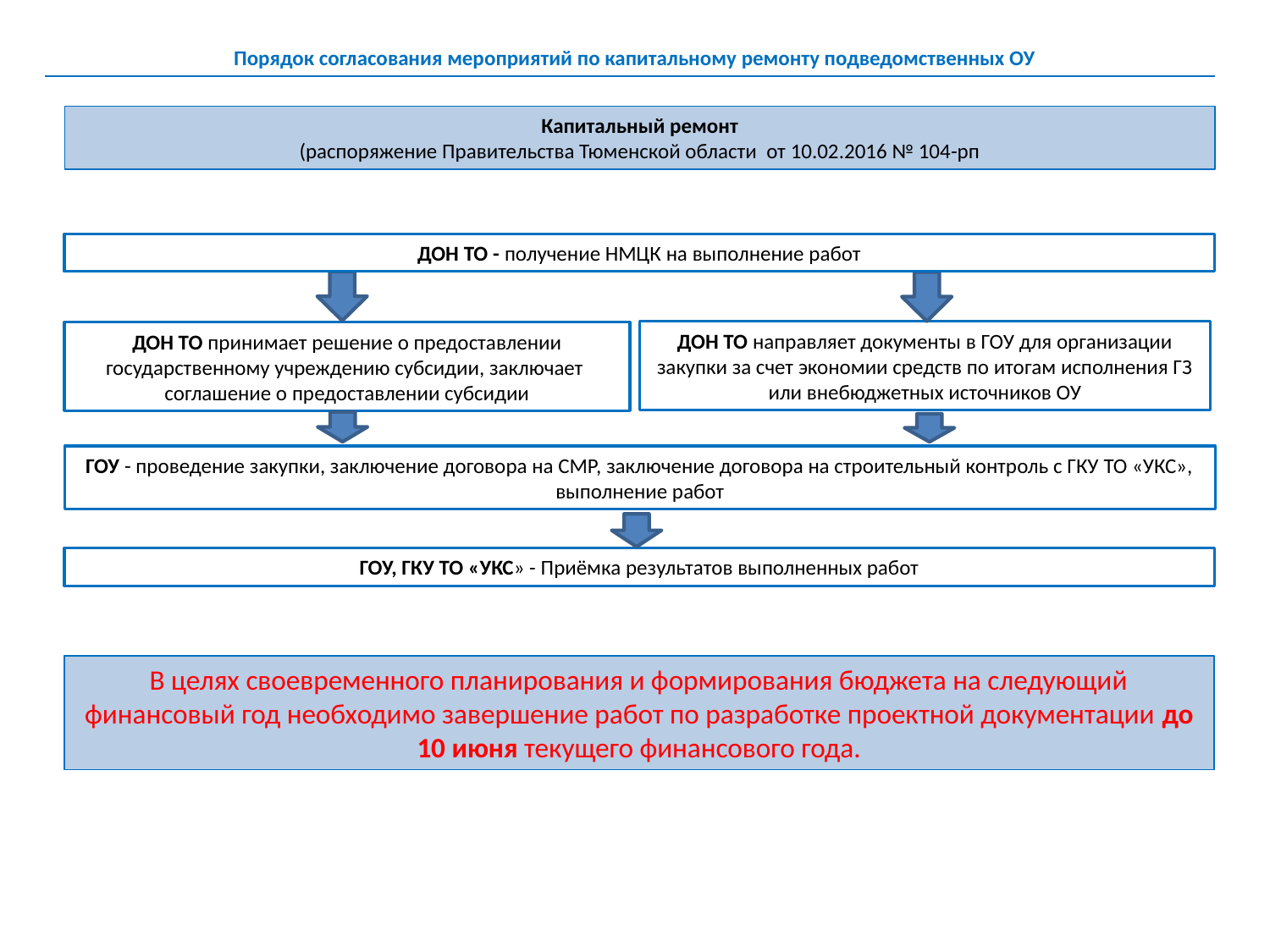

# Порядок согласования мероприятий по капитальному ремонту подведомственных ОУ
Капитальный ремонт
(распоряжение Правительства Тюменской области  от 10.02.2016 № 104-рп
ДОН ТО - получение НМЦК на выполнение работ

ДОН ТО направляет документы в ГОУ для организации закупки за счет экономии средств по итогам исполнения ГЗ или внебюджетных источников ОУ
ДОН ТО принимает решение о предоставлении государственному учреждению субсидии, заключает  соглашение о предоставлении субсидии

ГОУ - проведение закупки, заключение договора на СМР, заключение договора на строительный контроль с ГКУ ТО «УКС», выполнение работ

ГОУ, ГКУ ТО «УКС» - Приёмка результатов выполненных работ
В целях своевременного планирования и формирования бюджета на следующий финансовый год необходимо завершение работ по разработке проектной документации до 10 июня текущего финансового года.